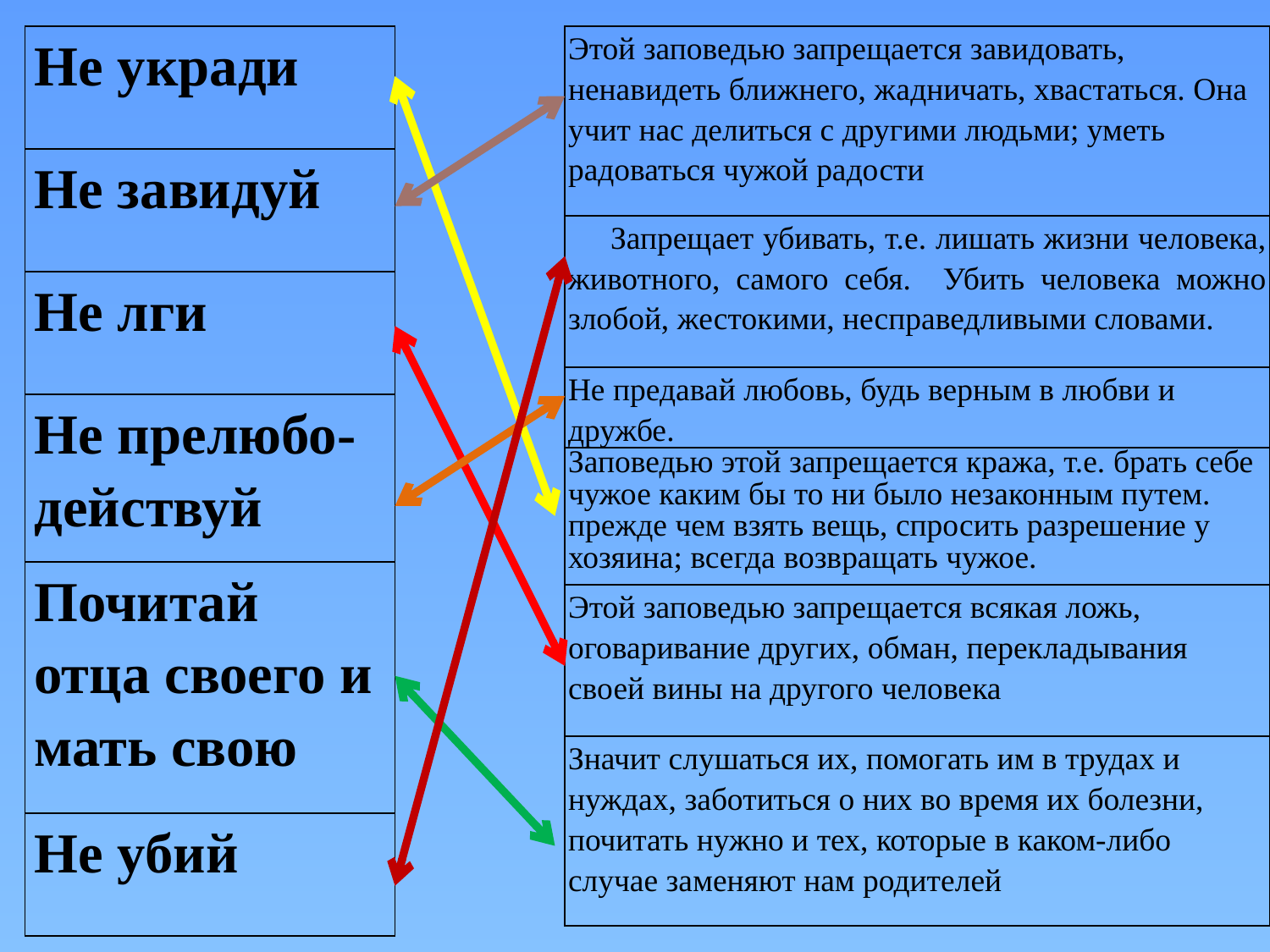

| Этой заповедью запрещается завидовать, ненавидеть ближнего, жадничать, хвастаться. Она учит нас делиться с другими людьми; уметь радоваться чужой радости |
| --- |
| Запрещает убивать, т.е. лишать жизни человека, животного, самого себя. Убить человека можно злобой, жестокими, несправедливыми словами. |
| Не предавай любовь, будь верным в любви и дружбе. |
| Заповедью этой запрещается кража, т.е. брать себе чужое каким бы то ни было незаконным путем. прежде чем взять вещь, спросить разрешение у хозяина; всегда возвращать чужое. |
| Этой заповедью запрещается всякая ложь, оговаривание других, обман, перекладывания своей вины на другого человека |
| Значит слушаться их, помогать им в трудах и нуждах, заботиться о них во время их болезни, почитать нужно и тех, которые в каком-либо случае заменяют нам родителей |
| Не укради |
| --- |
| Не завидуй |
| Не лги |
| Не прелюбо- действуй |
| Почитай отца своего и мать свою |
| Не убий |